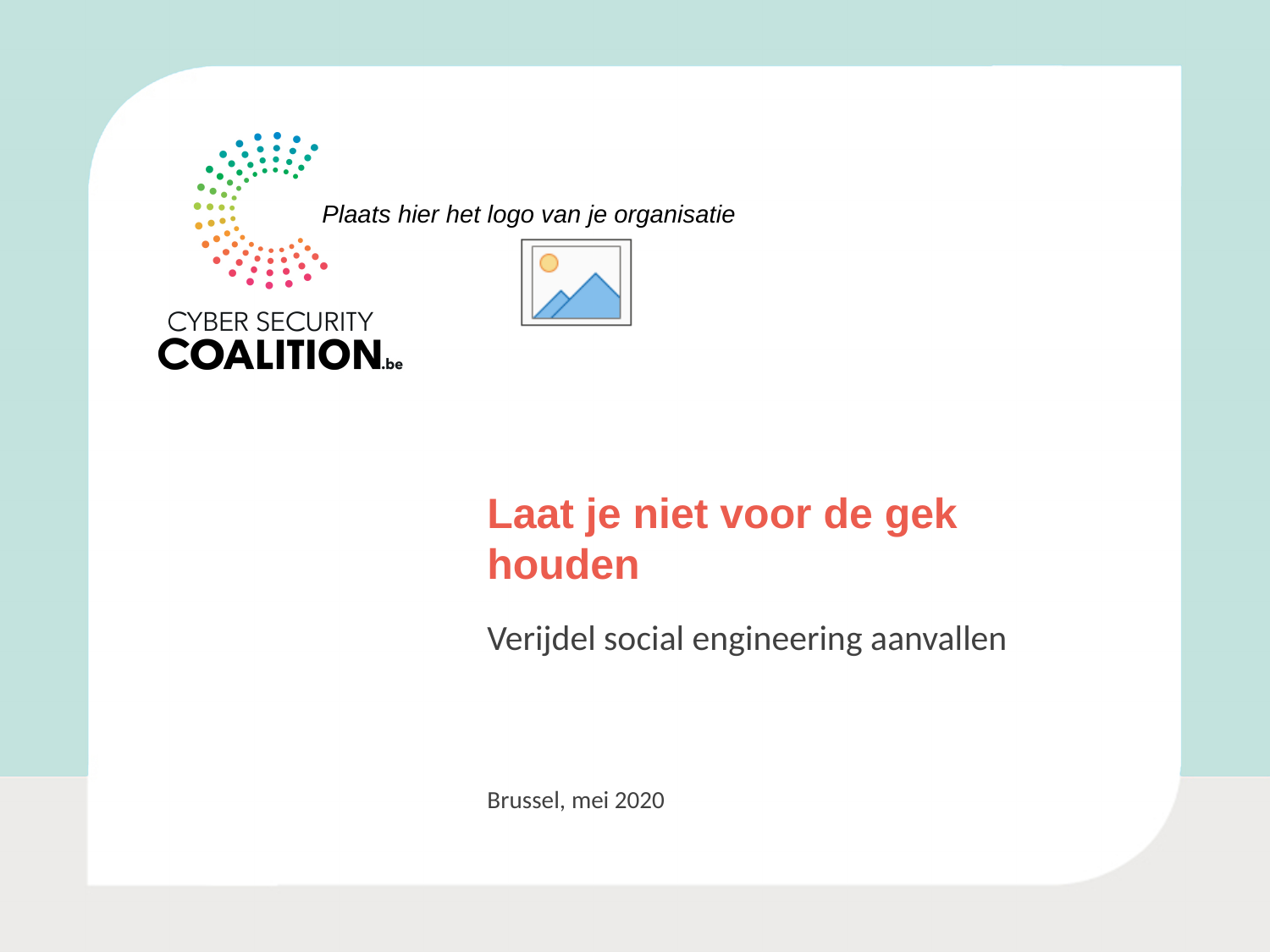

Laat je niet voor de gek houden
Verijdel social engineering aanvallen
Brussel, mei 2020